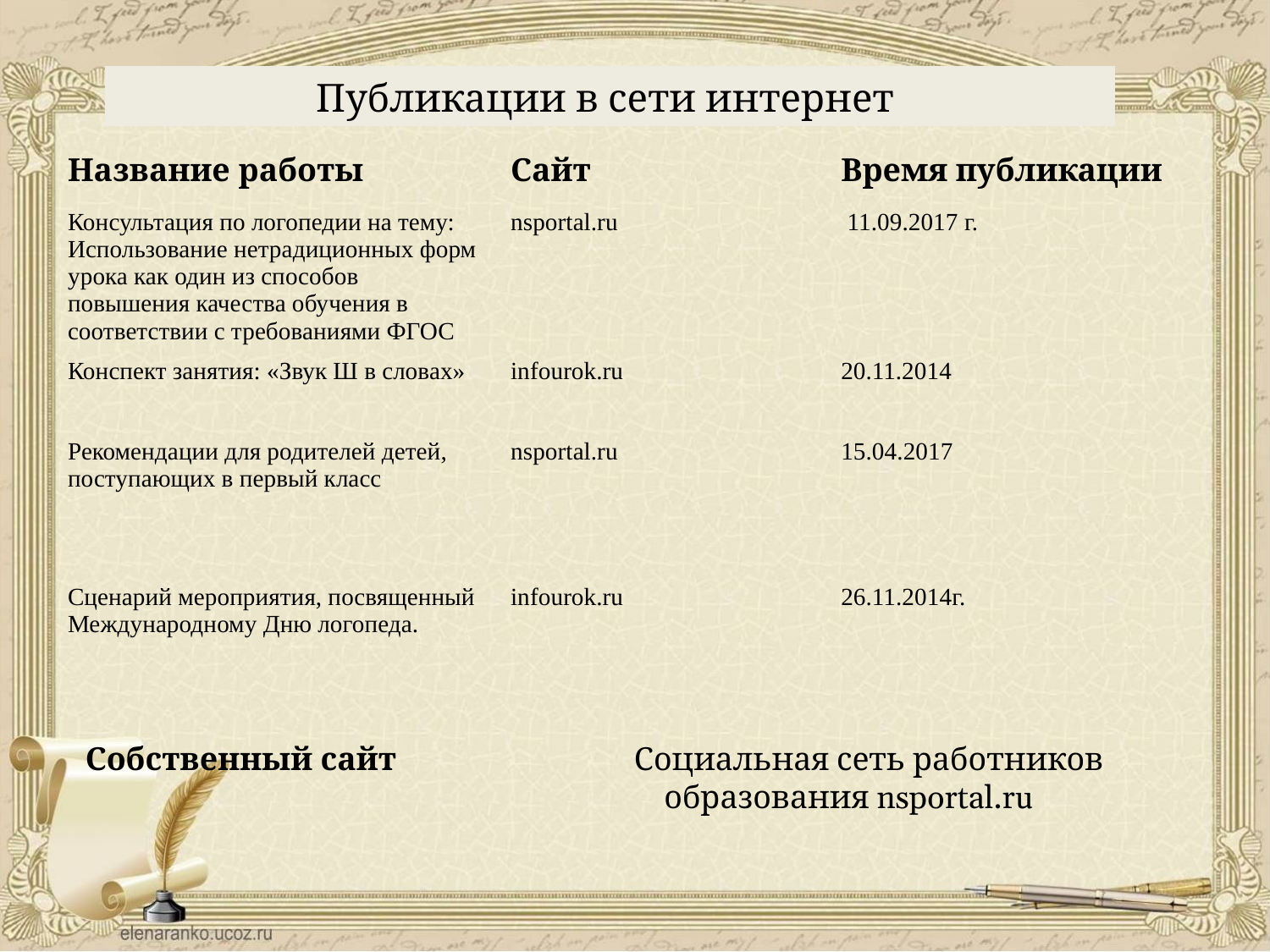

# Публикации в сети интернет
| Название работы | Сайт | Время публикации |
| --- | --- | --- |
| Консультация по логопедии на тему:  Использование нетрадиционных форм урока как один из способов повышения качества обучения в соответствии с требованиями ФГОС | nsportal.ru | 11.09.2017 г. |
| Конспект занятия: «Звук Ш в словах» | infourok.ru | 20.11.2014 |
| Рекомендации для родителей детей, поступающих в первый класс | nsportal.ru | 15.04.2017 |
| Сценарий мероприятия, посвященный Международному Дню логопеда. | infourok.ru | 26.11.2014г. |

 Собственный сайт                               Социальная сеть работников
                                                                             образования nsportal.ru